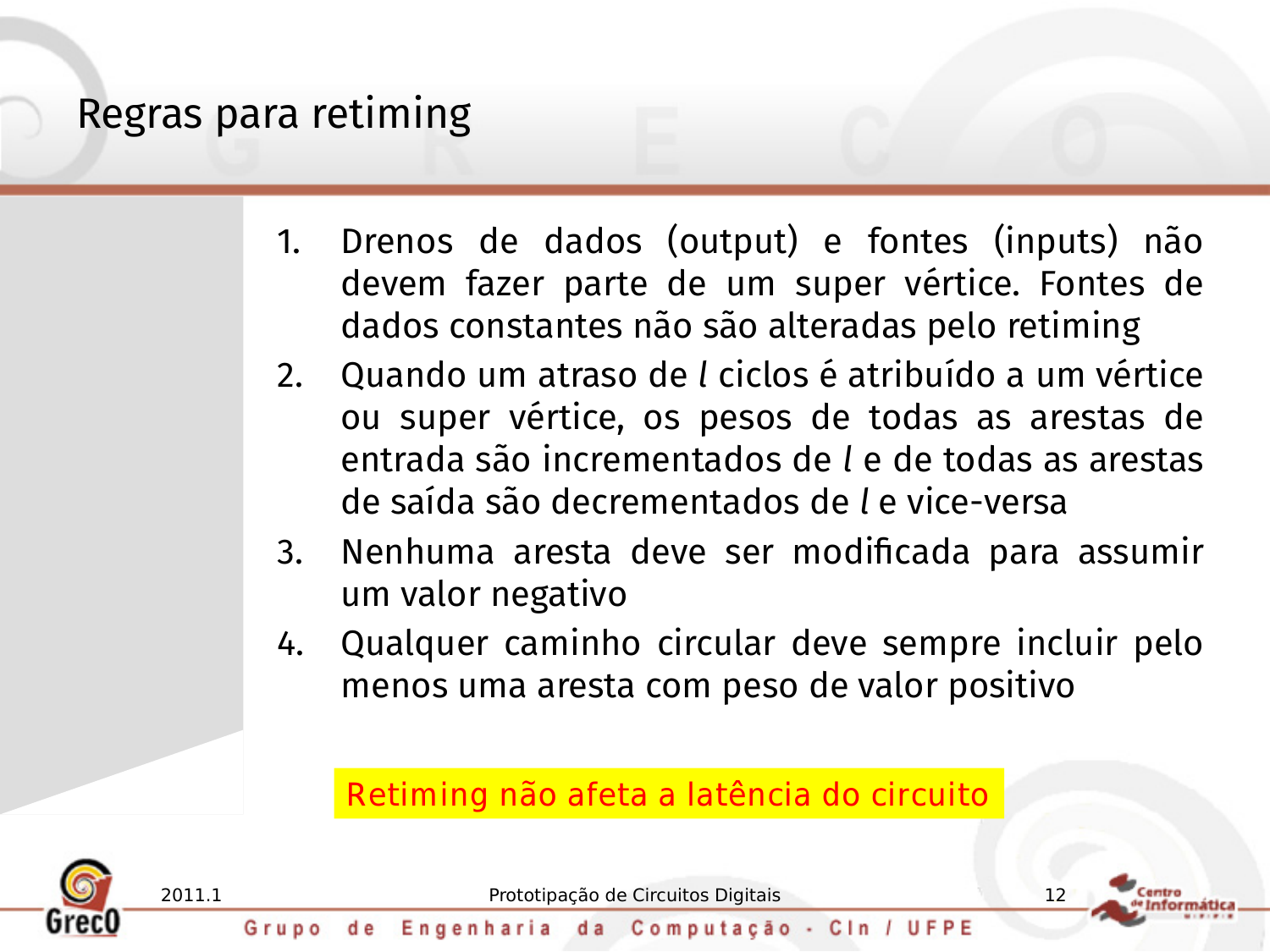

# Regras para retiming
Drenos de dados (output) e fontes (inputs) não devem fazer parte de um super vértice. Fontes de dados constantes não são alteradas pelo retiming
Quando um atraso de l ciclos é atribuído a um vértice ou super vértice, os pesos de todas as arestas de entrada são incrementados de l e de todas as arestas de saída são decrementados de l e vice-versa
Nenhuma aresta deve ser modificada para assumir um valor negativo
Qualquer caminho circular deve sempre incluir pelo menos uma aresta com peso de valor positivo
Retiming não afeta a latência do circuito
2011.1
Prototipação de Circuitos Digitais
12